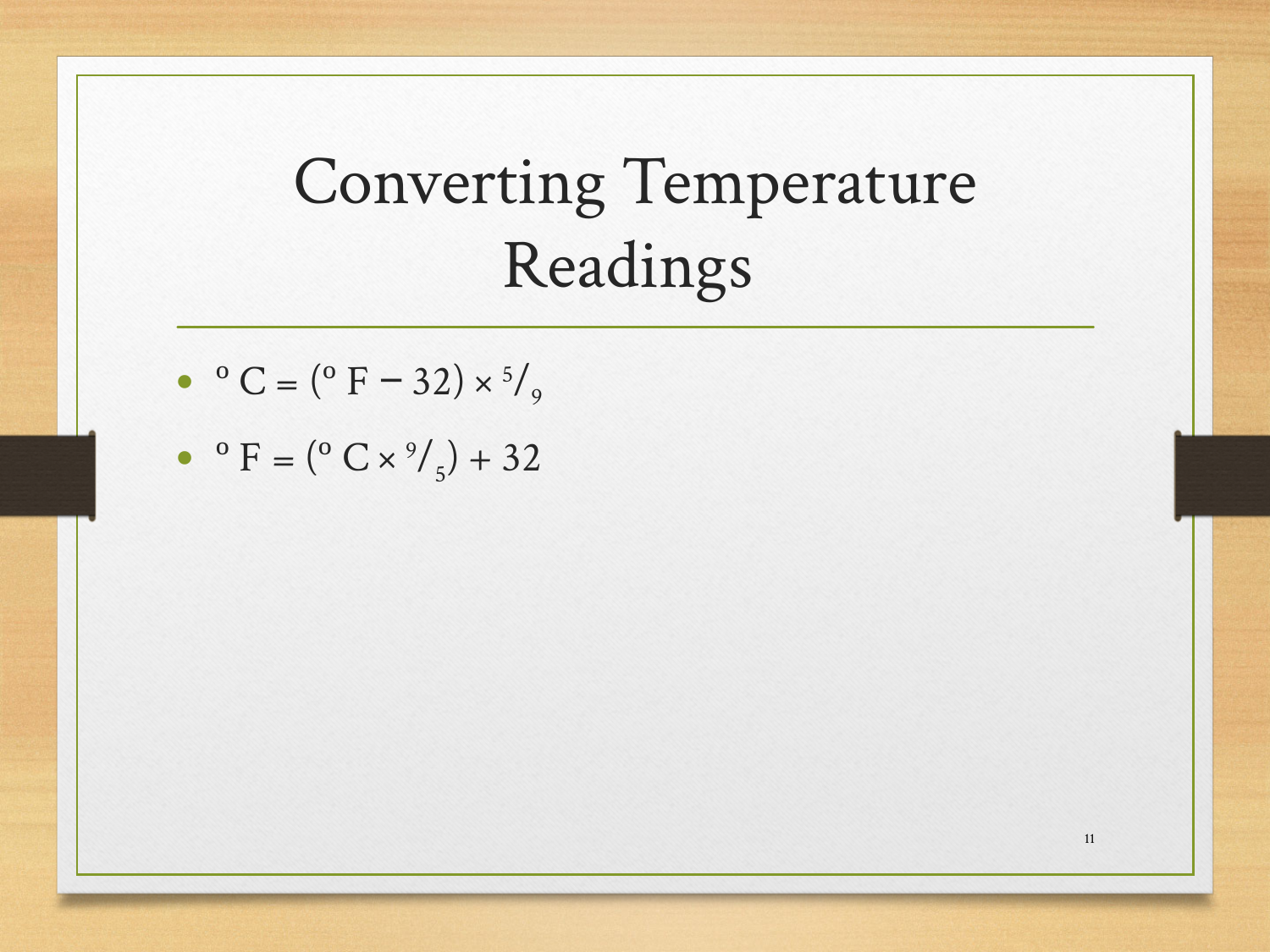

# Converting Temperature Readings
º C = (º F − 32) × 5/9
º F = (º C × 9/5) + 32
 11